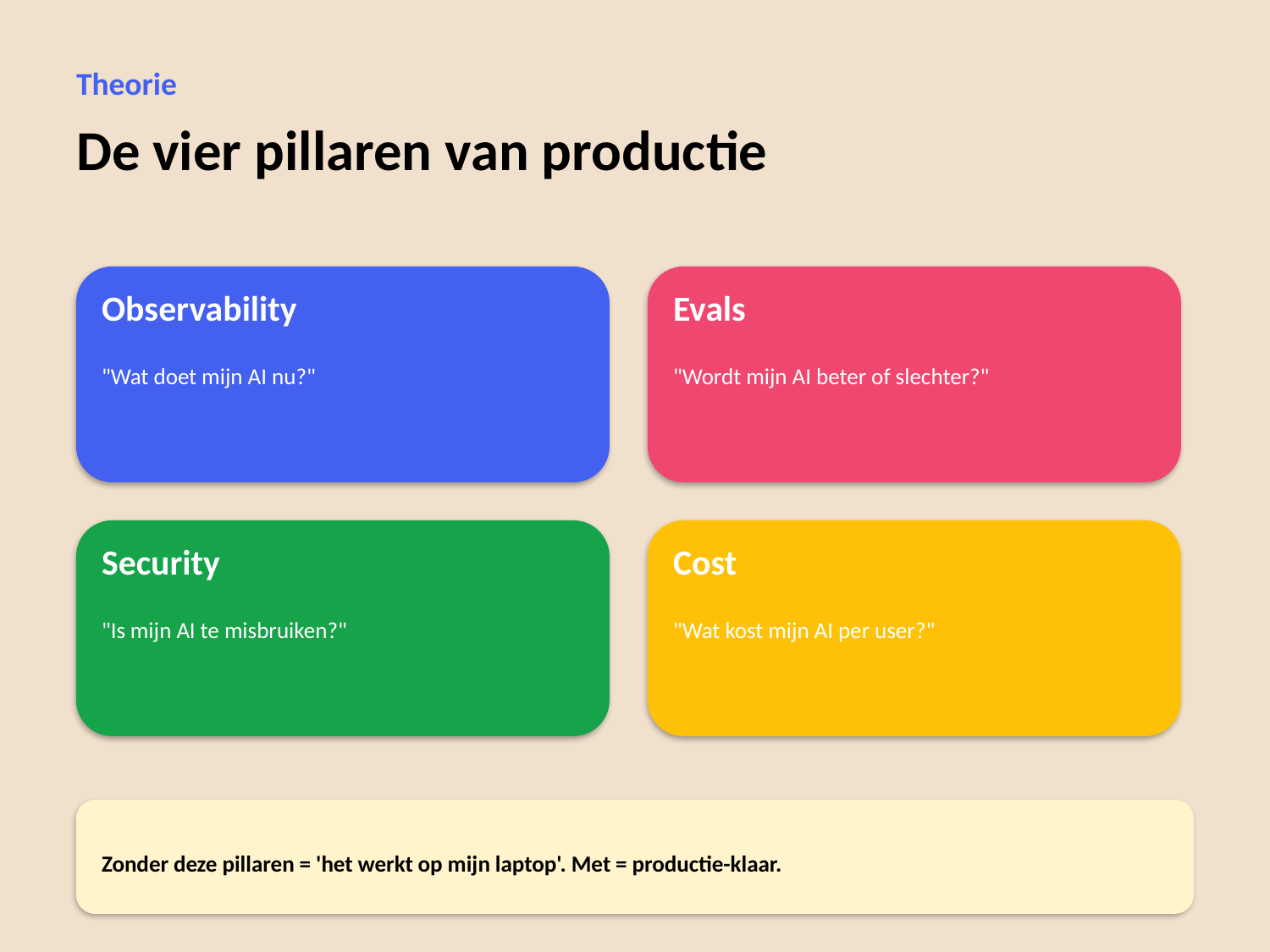

Theorie
De vier pillaren van productie

Observability
Evals
"Wat doet mijn AI nu?"
"Wordt mijn AI beter of slechter?"

Security
Cost
"Is mijn AI te misbruiken?"
"Wat kost mijn AI per user?"

Zonder deze pillaren = 'het werkt op mijn laptop'. Met = productie-klaar.